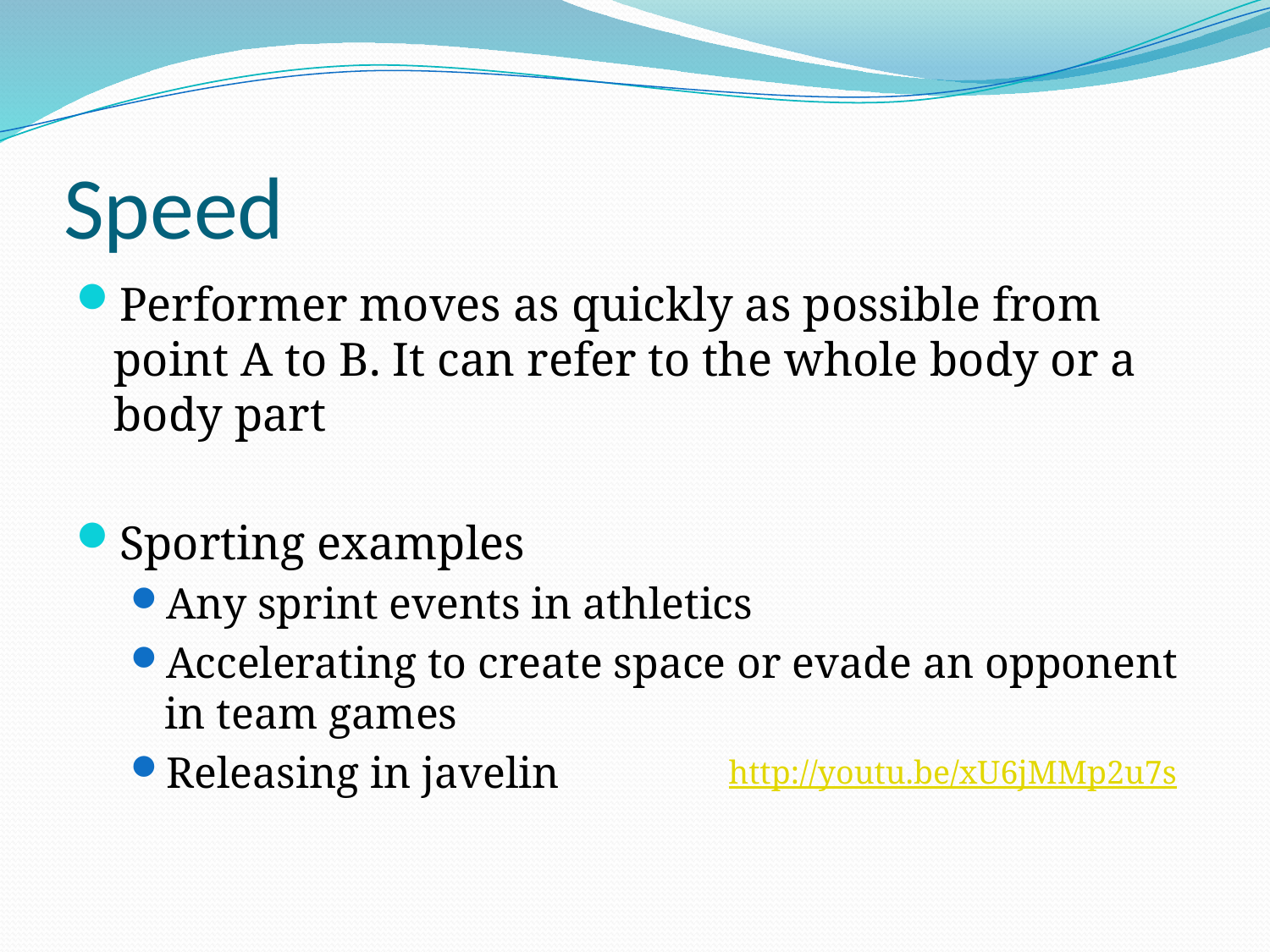

# Speed
Performer moves as quickly as possible from point A to B. It can refer to the whole body or a body part

Sporting examples
Any sprint events in athletics
Accelerating to create space or evade an opponent in team games
Releasing in javelin
http://youtu.be/xU6jMMp2u7s